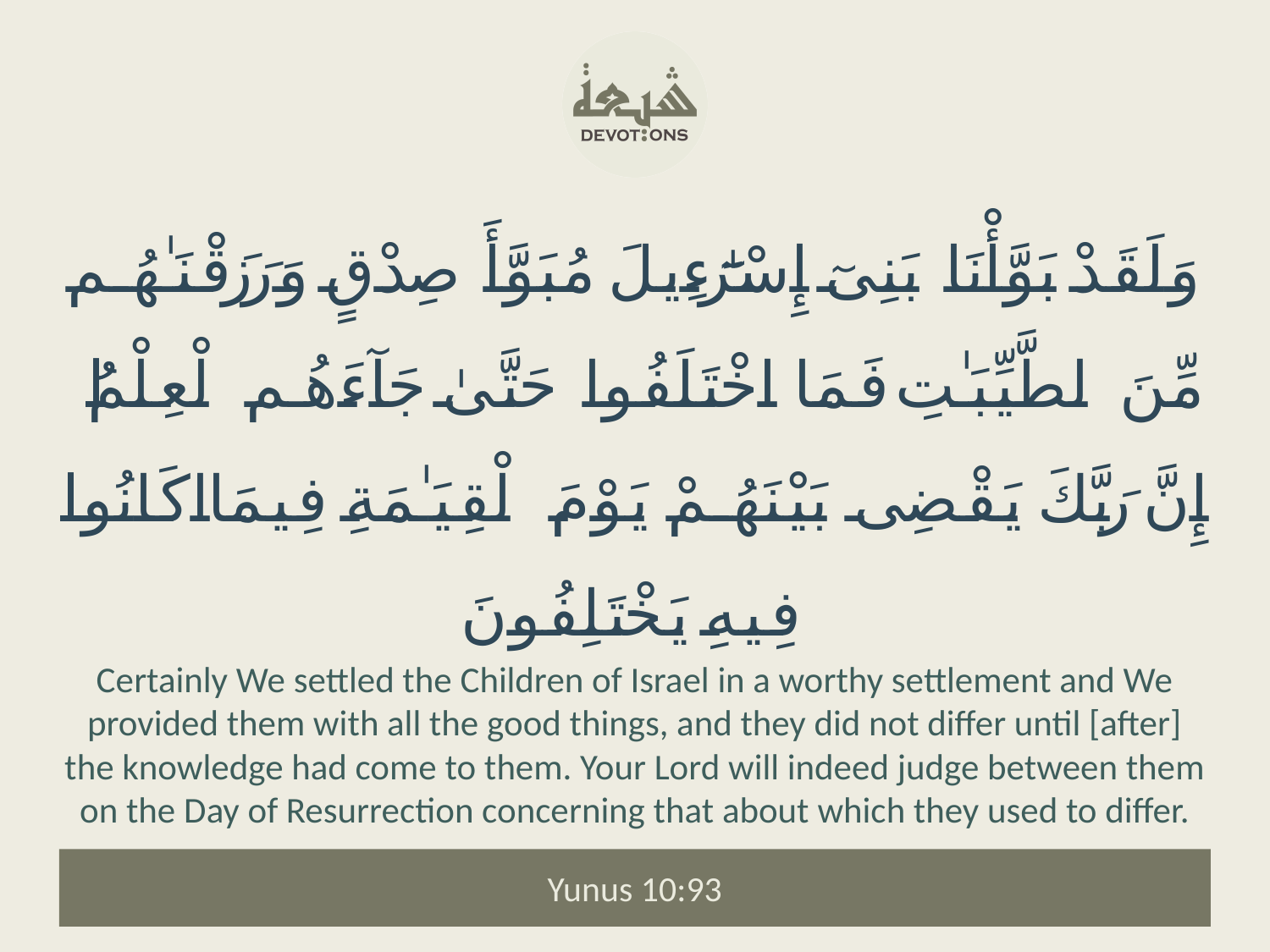

وَلَقَدْ بَوَّأْنَا بَنِىٓ إِسْرَٰٓءِيلَ مُبَوَّأَ صِدْقٍ وَرَزَقْنَـٰهُم مِّنَ ٱلطَّيِّبَـٰتِ فَمَا ٱخْتَلَفُوا۟ حَتَّىٰ جَآءَهُمُ ٱلْعِلْمُ ۚ إِنَّ رَبَّكَ يَقْضِى بَيْنَهُمْ يَوْمَ ٱلْقِيَـٰمَةِ فِيمَا كَانُوا۟ فِيهِ يَخْتَلِفُونَ
Certainly We settled the Children of Israel in a worthy settlement and We provided them with all the good things, and they did not differ until [after] the knowledge had come to them. Your Lord will indeed judge between them on the Day of Resurrection concerning that about which they used to differ.
Yunus 10:93